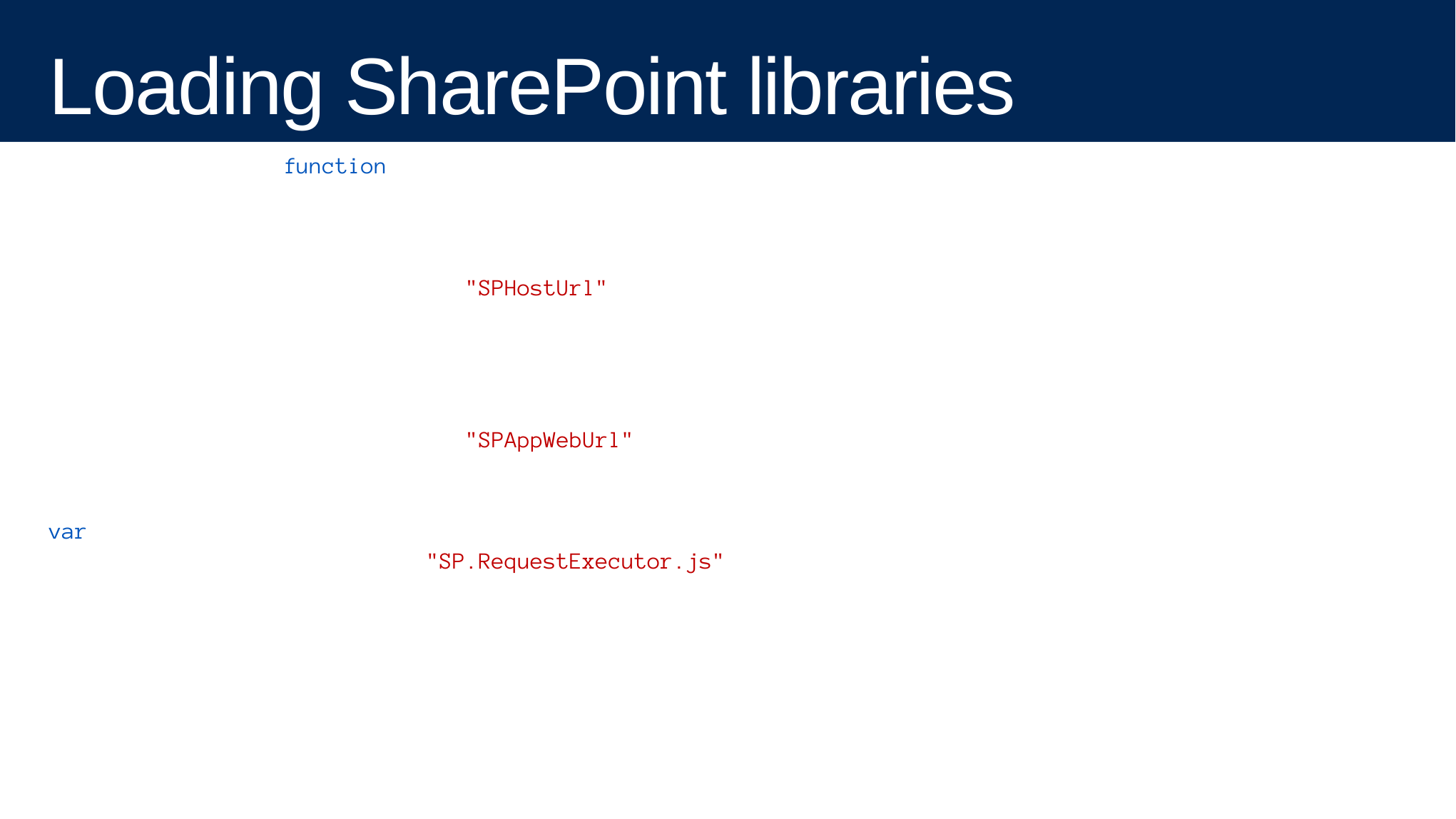

# Loading SharePoint libraries
$(document).ready(function () {

hostweburl =
    decodeURIComponent(
        getQueryStringParameter("SPHostUrl")
    );

appweburl =
    decodeURIComponent(
        getQueryStringParameter("SPAppWebUrl")
    );

var scriptbase = hostweburl + "/_layouts/15/";
    $.getScript(scriptbase + "SP.RequestExecutor.js", onSuccess);

});